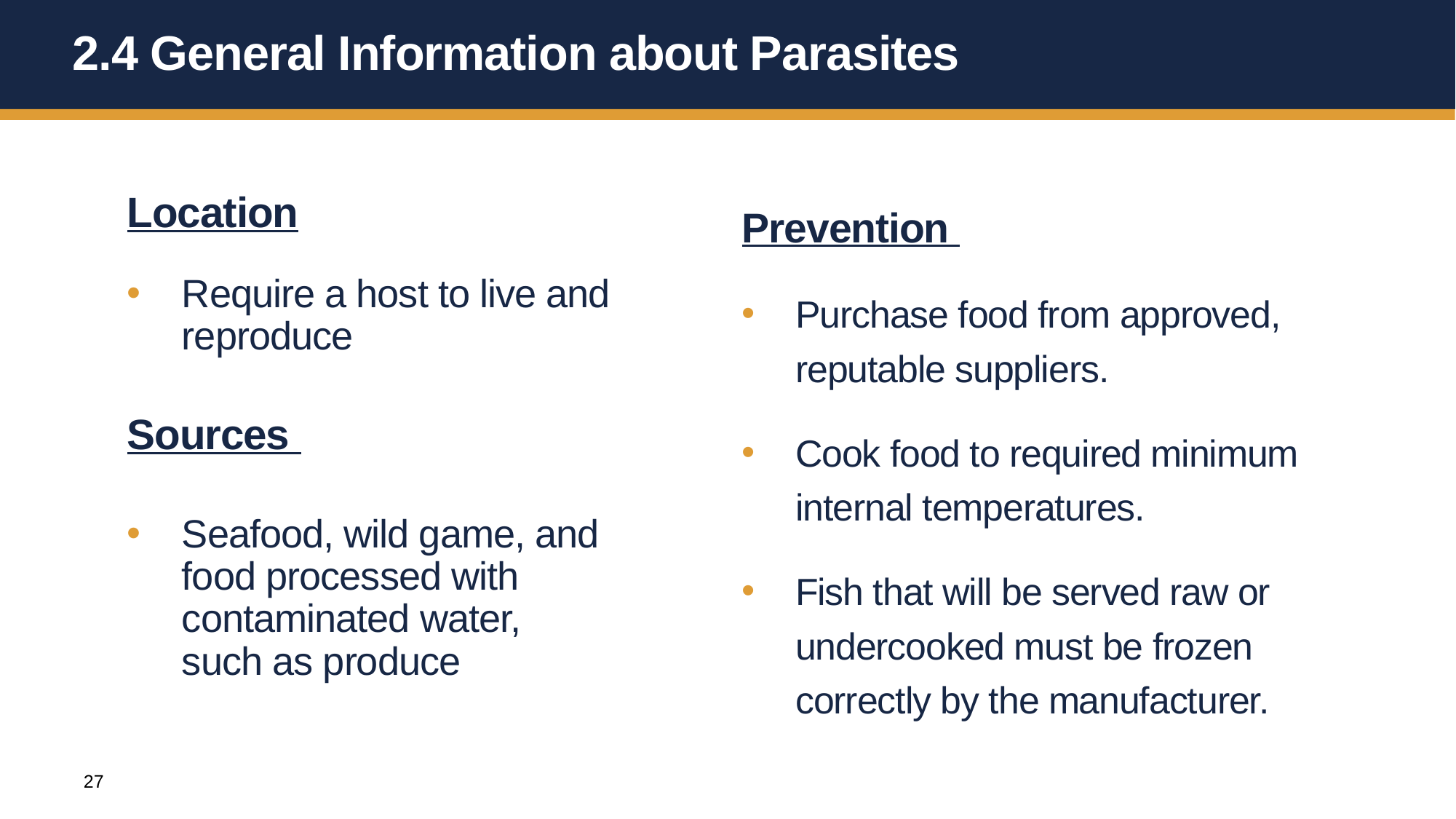

# 2.4 General Information about Parasites
Prevention
Purchase food from approved, reputable suppliers.
Cook food to required minimum internal temperatures.
Fish that will be served raw or undercooked must be frozen correctly by the manufacturer.

Location
Require a host to live and reproduce
Sources
Seafood, wild game, and food processed with contaminated water, such as produce

27